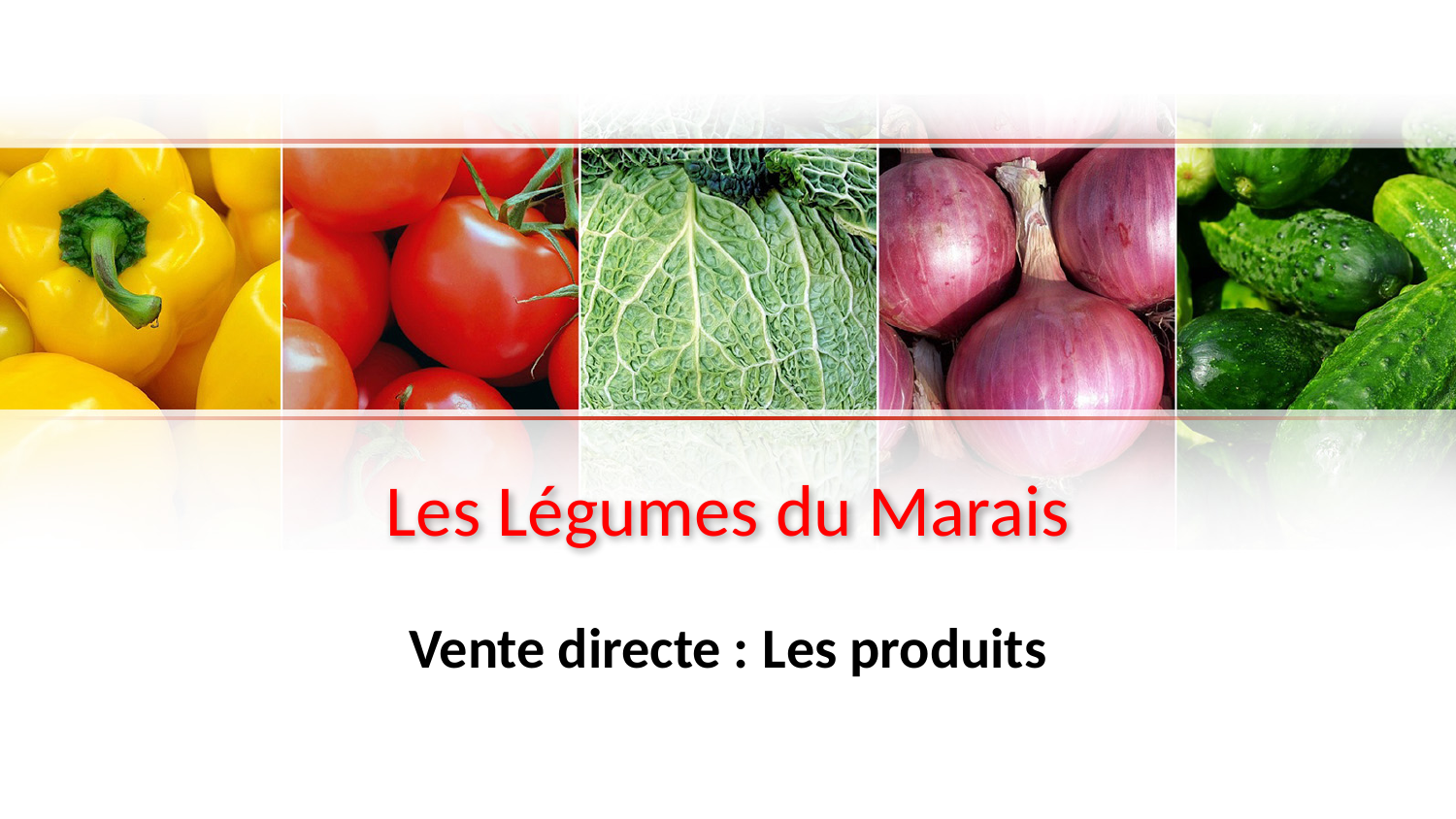

# Les Légumes du Marais
Vente directe : Les produits